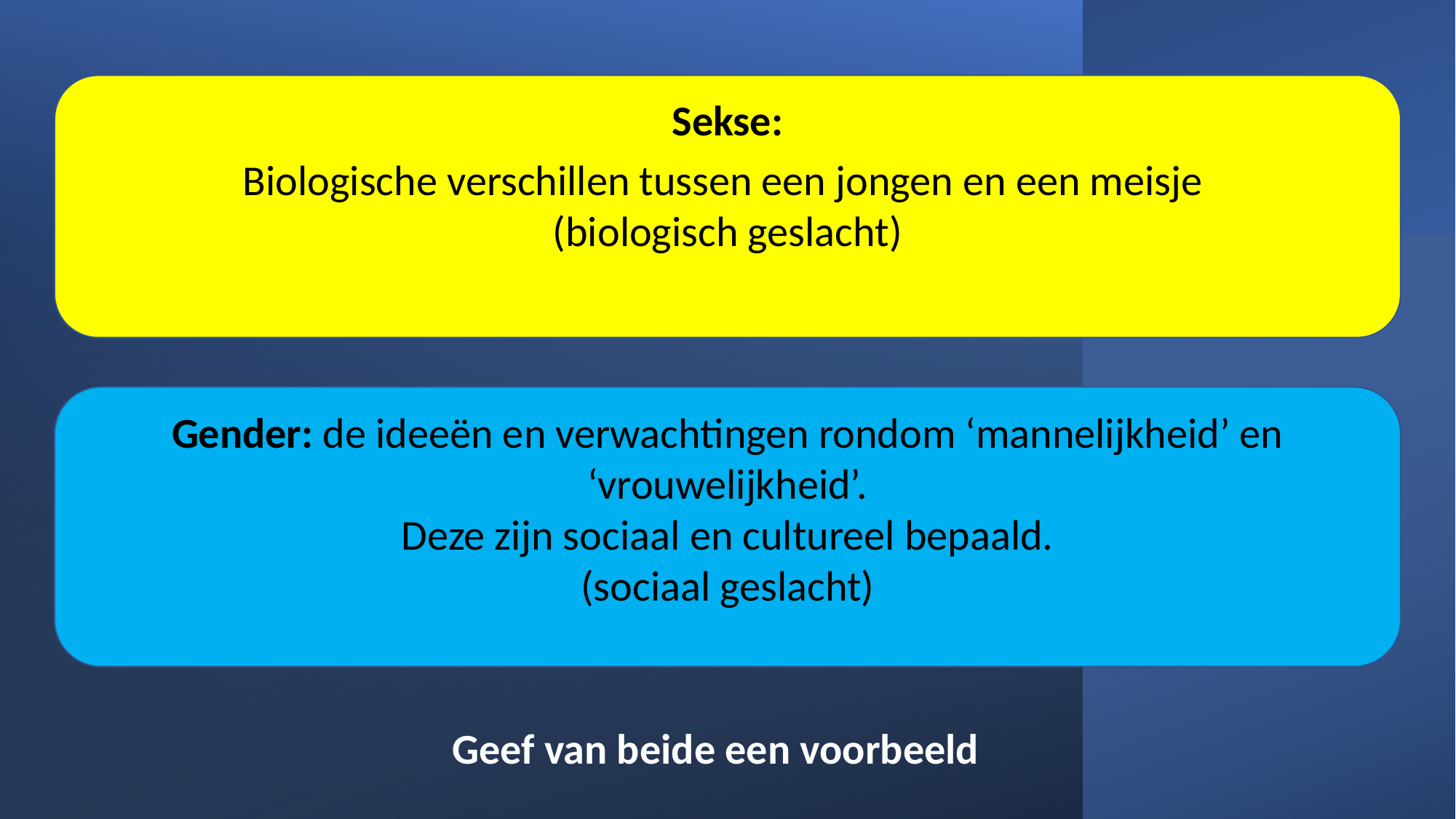

Sekse:
Biologische verschillen tussen een jongen en een meisje
(biologisch geslacht)
Gender: de ideeën en verwachtingen rondom ‘mannelijkheid’ en ‘vrouwelijkheid’.
Deze zijn sociaal en cultureel bepaald.
(sociaal geslacht)
Geef van beide een voorbeeld